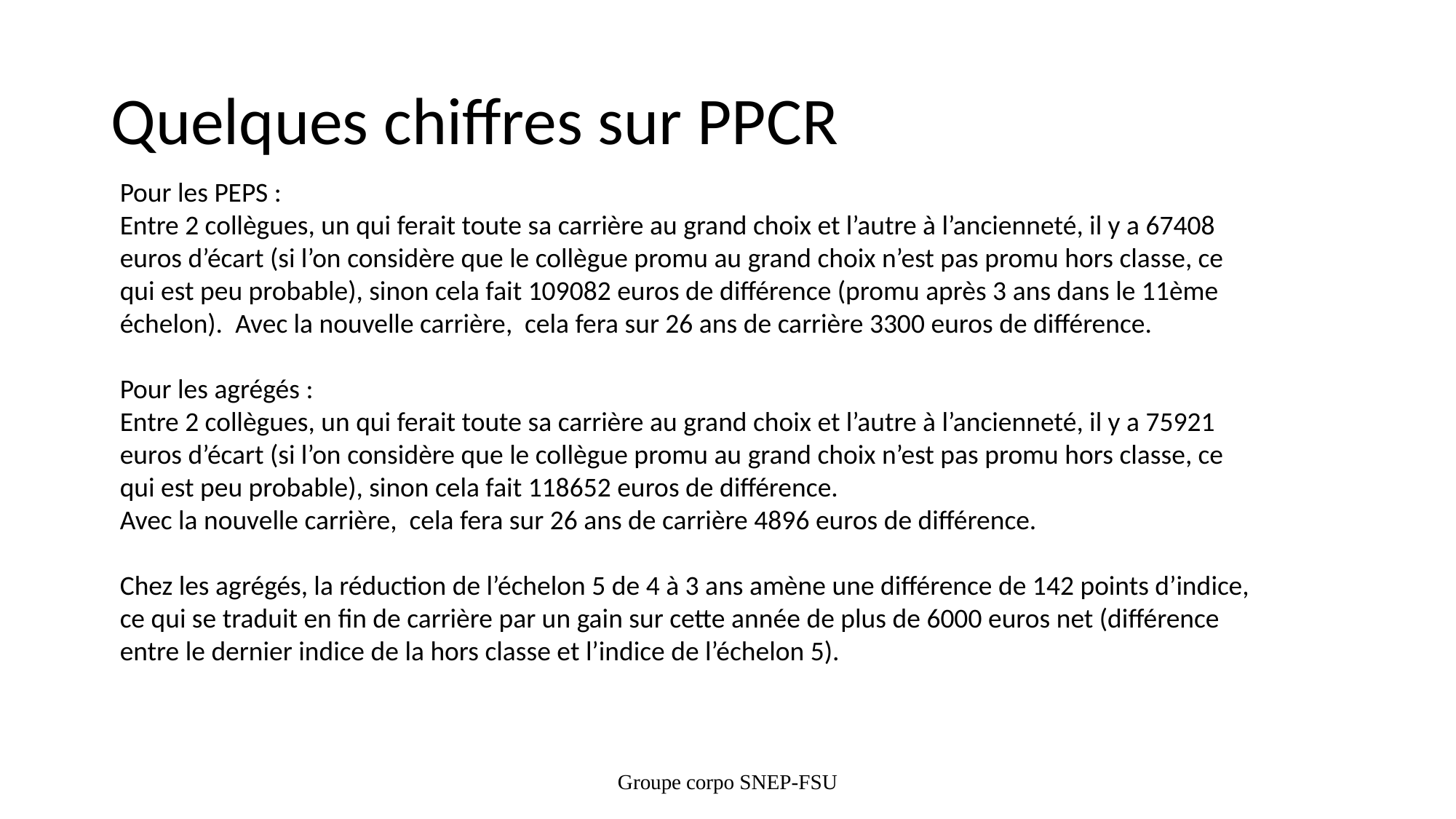

# Quelques chiffres sur PPCR
Pour les PEPS :
Entre 2 collègues, un qui ferait toute sa carrière au grand choix et l’autre à l’ancienneté, il y a 67408 euros d’écart (si l’on considère que le collègue promu au grand choix n’est pas promu hors classe, ce  qui est peu probable), sinon cela fait 109082 euros de différence (promu après 3 ans dans le 11ème échelon).  Avec la nouvelle carrière,  cela fera sur 26 ans de carrière 3300 euros de différence.
Pour les agrégés :
Entre 2 collègues, un qui ferait toute sa carrière au grand choix et l’autre à l’ancienneté, il y a 75921 euros d’écart (si l’on considère que le collègue promu au grand choix n’est pas promu hors classe, ce qui est peu probable), sinon cela fait 118652 euros de différence.
Avec la nouvelle carrière,  cela fera sur 26 ans de carrière 4896 euros de différence.

Chez les agrégés, la réduction de l’échelon 5 de 4 à 3 ans amène une différence de 142 points d’indice, ce qui se traduit en fin de carrière par un gain sur cette année de plus de 6000 euros net (différence entre le dernier indice de la hors classe et l’indice de l’échelon 5).
Groupe corpo SNEP-FSU